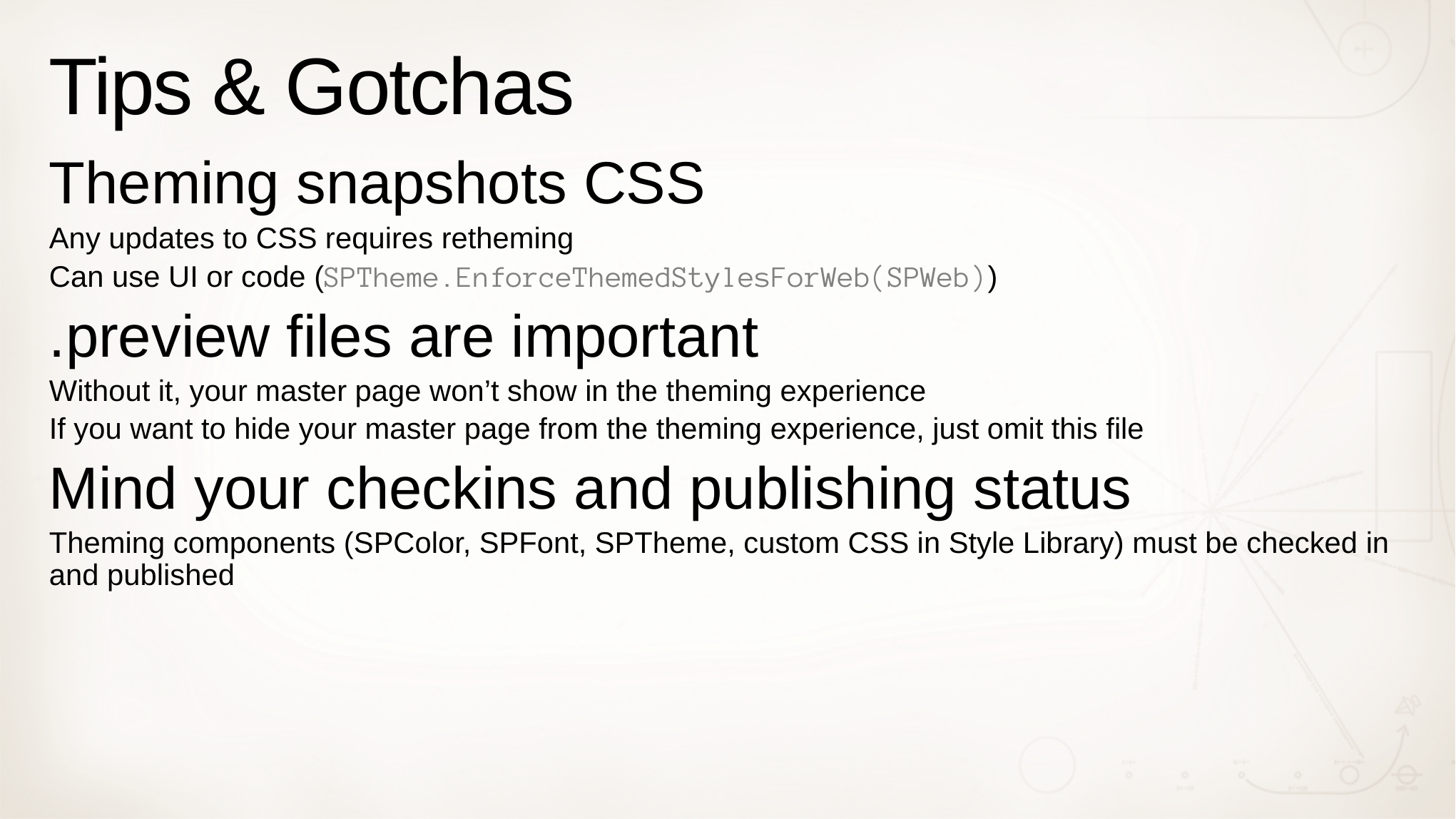

# Tips & Gotchas
Theming snapshots CSS
Any updates to CSS requires retheming
Can use UI or code (SPTheme.EnforceThemedStylesForWeb(SPWeb))
.preview files are important
Without it, your master page won’t show in the theming experience
If you want to hide your master page from the theming experience, just omit this file
Mind your checkins and publishing status
Theming components (SPColor, SPFont, SPTheme, custom CSS in Style Library) must be checked in and published